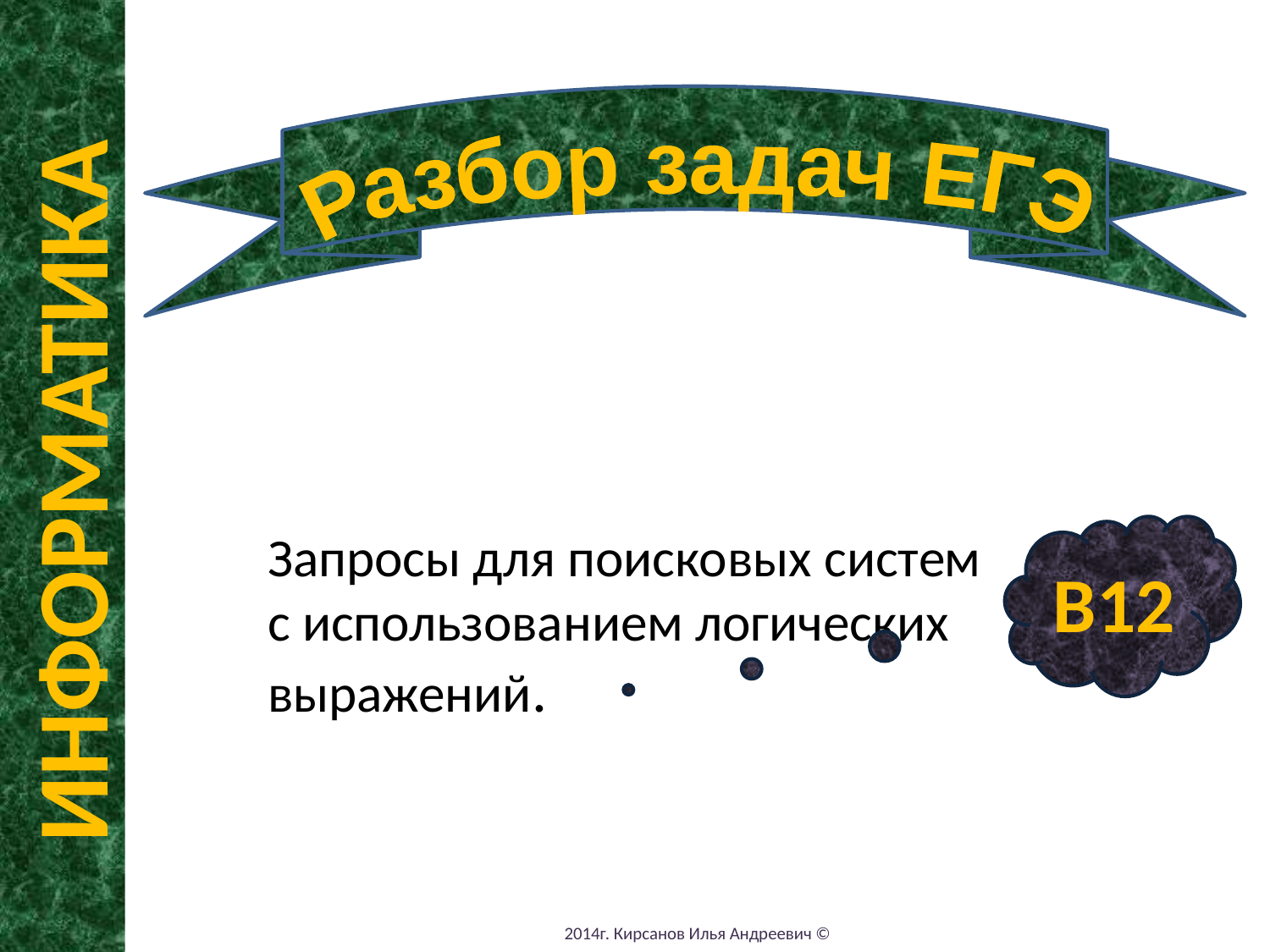

Разбор задач ЕГЭ
ИНФОРМАТИКА
Запросы для поисковых систем с использованием логических выражений.
В12
2014г. Кирсанов Илья Андреевич ©